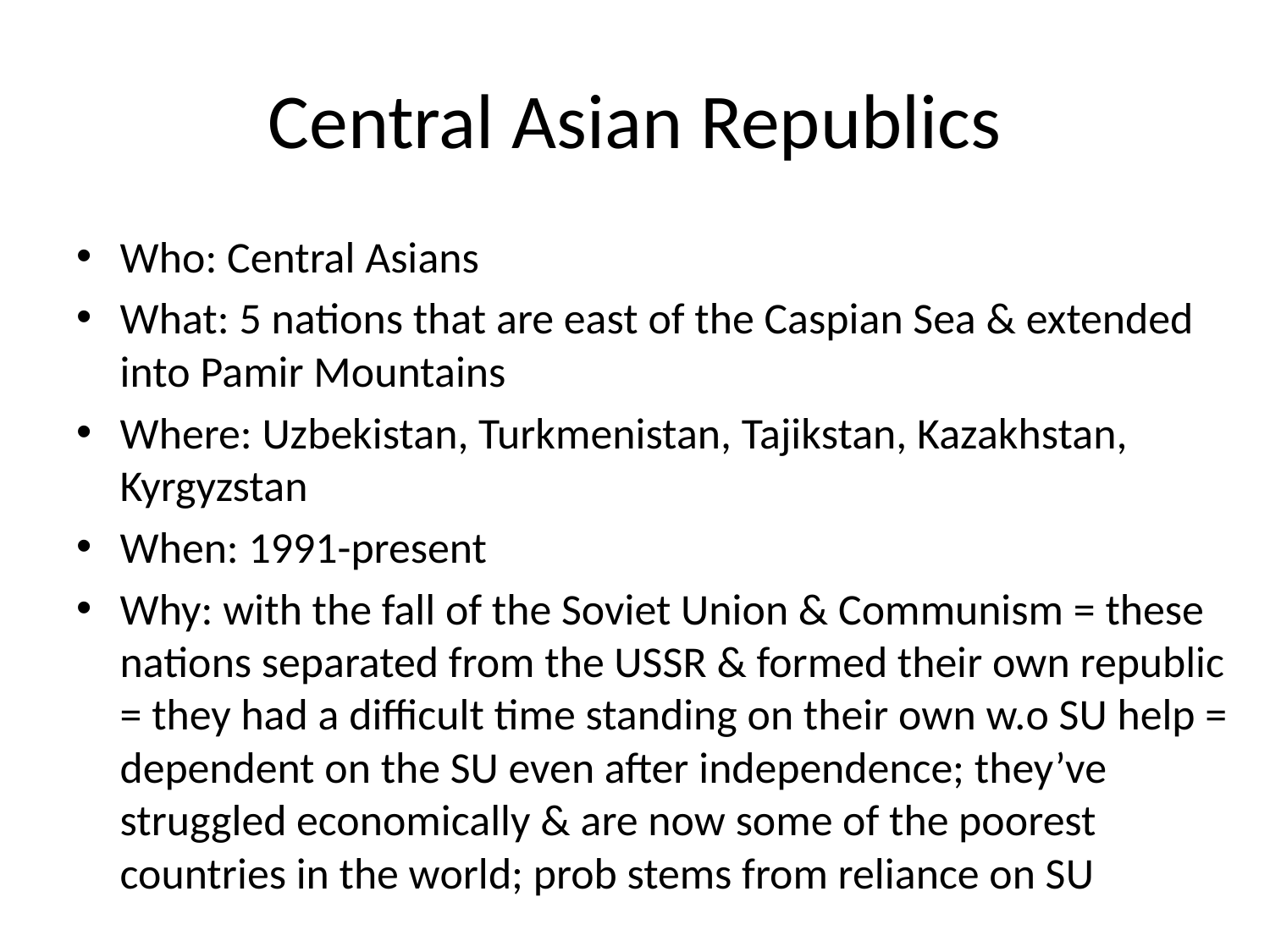

# Central Asian Republics
Who: Central Asians
What: 5 nations that are east of the Caspian Sea & extended into Pamir Mountains
Where: Uzbekistan, Turkmenistan, Tajikstan, Kazakhstan, Kyrgyzstan
When: 1991-present
Why: with the fall of the Soviet Union & Communism = these nations separated from the USSR & formed their own republic = they had a difficult time standing on their own w.o SU help = dependent on the SU even after independence; they’ve struggled economically & are now some of the poorest countries in the world; prob stems from reliance on SU